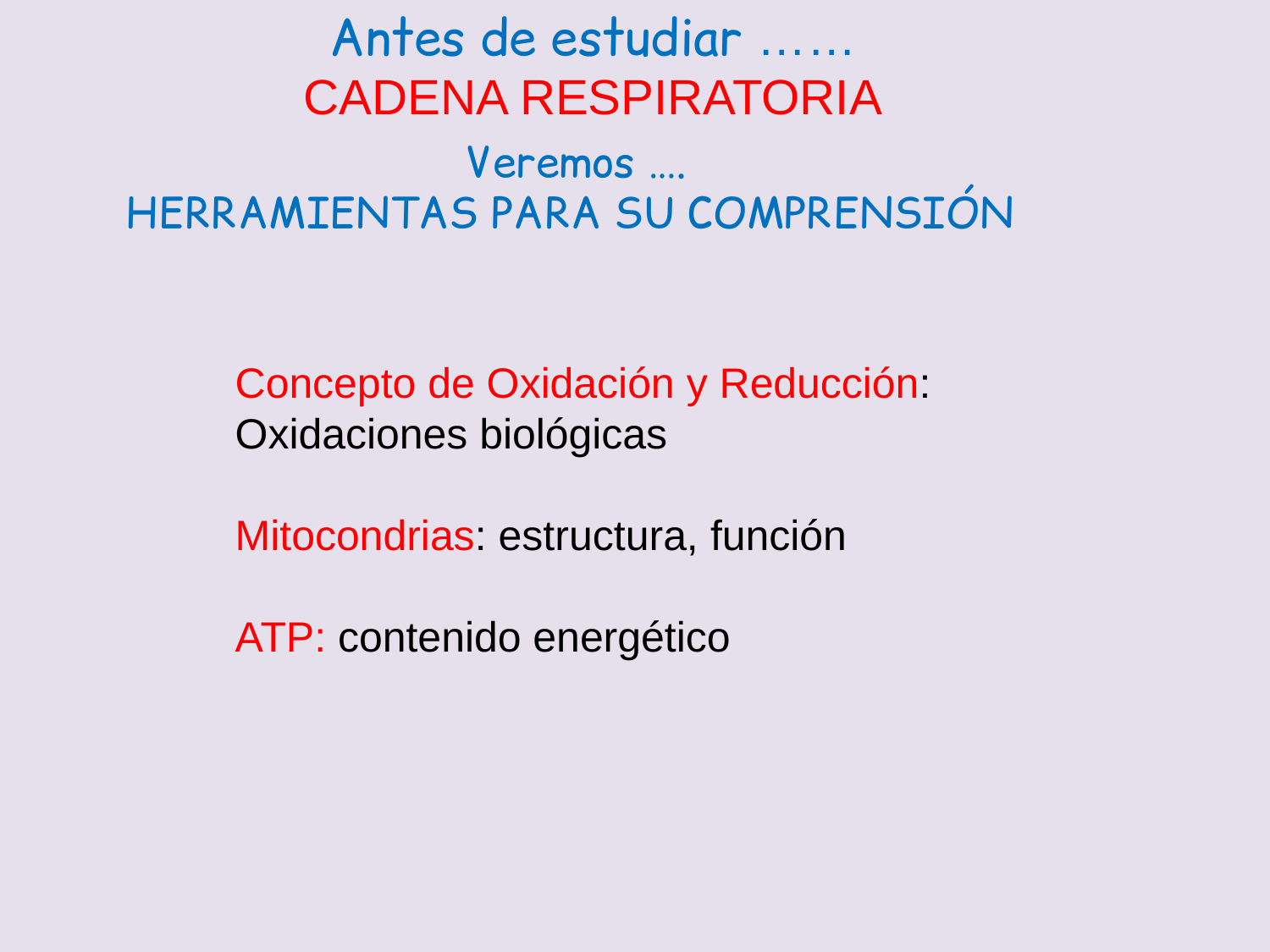

Antes de estudiar ……
CADENA RESPIRATORIA
Veremos ….
HERRAMIENTAS PARA SU COMPRENSIÓN

Concepto de Oxidación y Reducción:
Oxidaciones biológicas

Mitocondrias: estructura, función

ATP: contenido energético